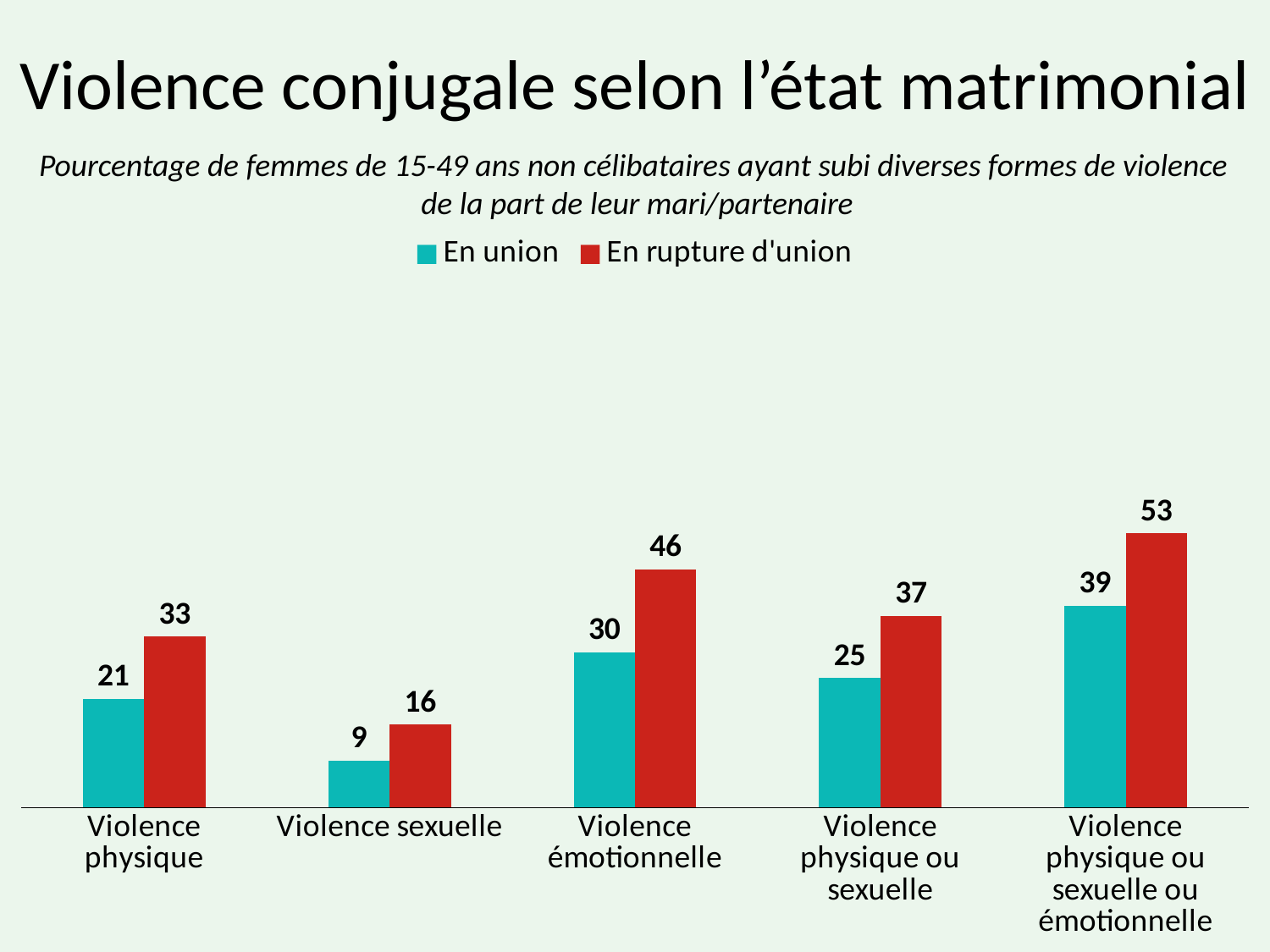

# Violence conjugale selon l’état matrimonial
Pourcentage de femmes de 15-49 ans non célibataires ayant subi diverses formes de violence
de la part de leur mari/partenaire

### Chart

| Category | En union | En rupture d'union |
|---|---|---|
| Violence physique | 21.0 | 33.0 |
| Violence sexuelle | 9.0 | 16.0 |
| Violence émotionnelle | 30.0 | 46.0 |
| Violence physique ou sexuelle | 25.0 | 37.0 |
| Violence physique ou sexuelle ou émotionnelle | 39.0 | 53.0 |